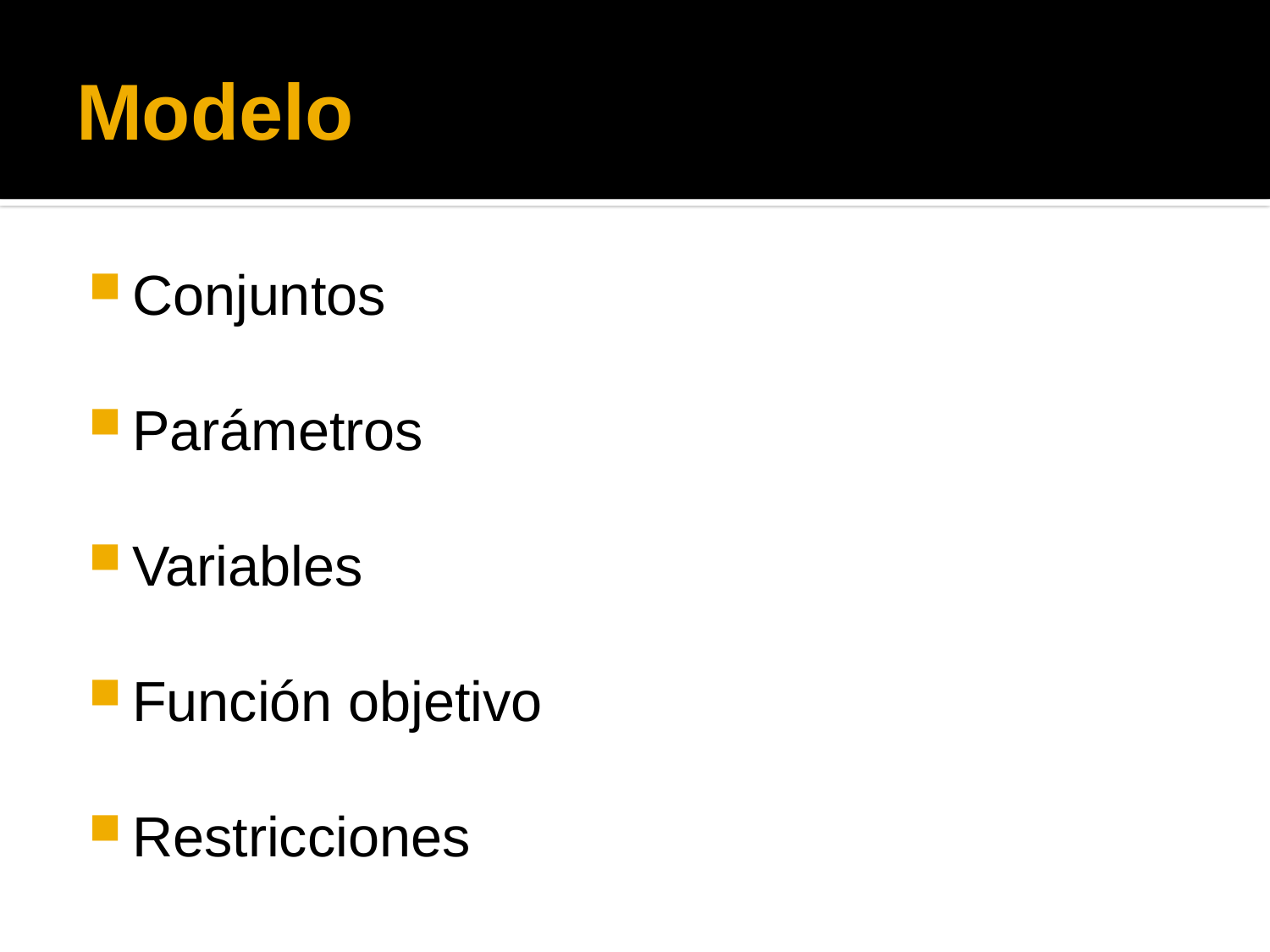

# Modelo
Conjuntos

Parámetros

Variables

Función objetivo

Restricciones